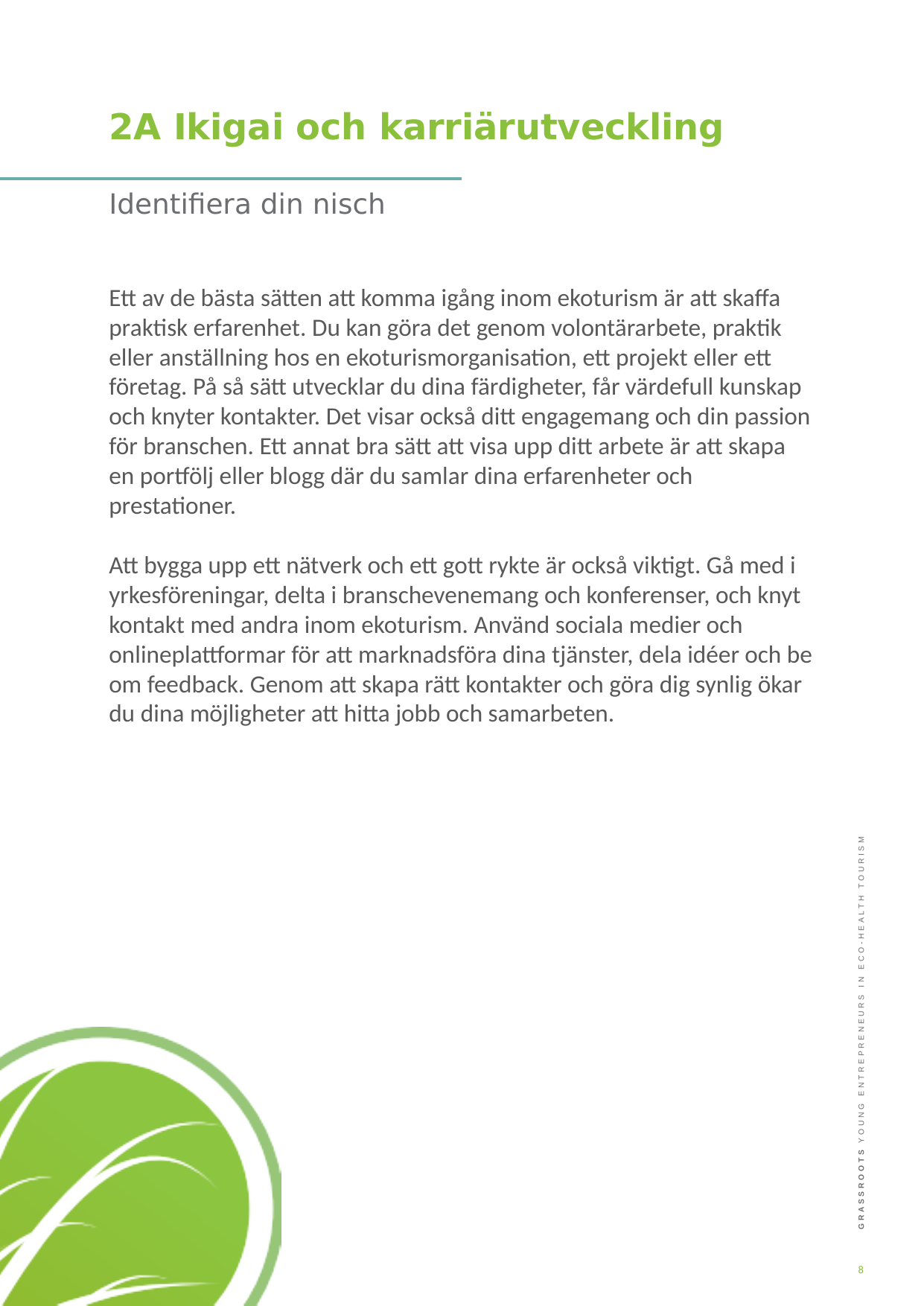

2A Ikigai och karriärutveckling
Identifiera din nisch
Ett av de bästa sätten att komma igång inom ekoturism är att skaffa praktisk erfarenhet. Du kan göra det genom volontärarbete, praktik eller anställning hos en ekoturismorganisation, ett projekt eller ett företag. På så sätt utvecklar du dina färdigheter, får värdefull kunskap och knyter kontakter. Det visar också ditt engagemang och din passion för branschen. Ett annat bra sätt att visa upp ditt arbete är att skapa en portfölj eller blogg där du samlar dina erfarenheter och prestationer.

Att bygga upp ett nätverk och ett gott rykte är också viktigt. Gå med i yrkesföreningar, delta i branschevenemang och konferenser, och knyt kontakt med andra inom ekoturism. Använd sociala medier och onlineplattformar för att marknadsföra dina tjänster, dela idéer och be om feedback. Genom att skapa rätt kontakter och göra dig synlig ökar du dina möjligheter att hitta jobb och samarbeten.

8